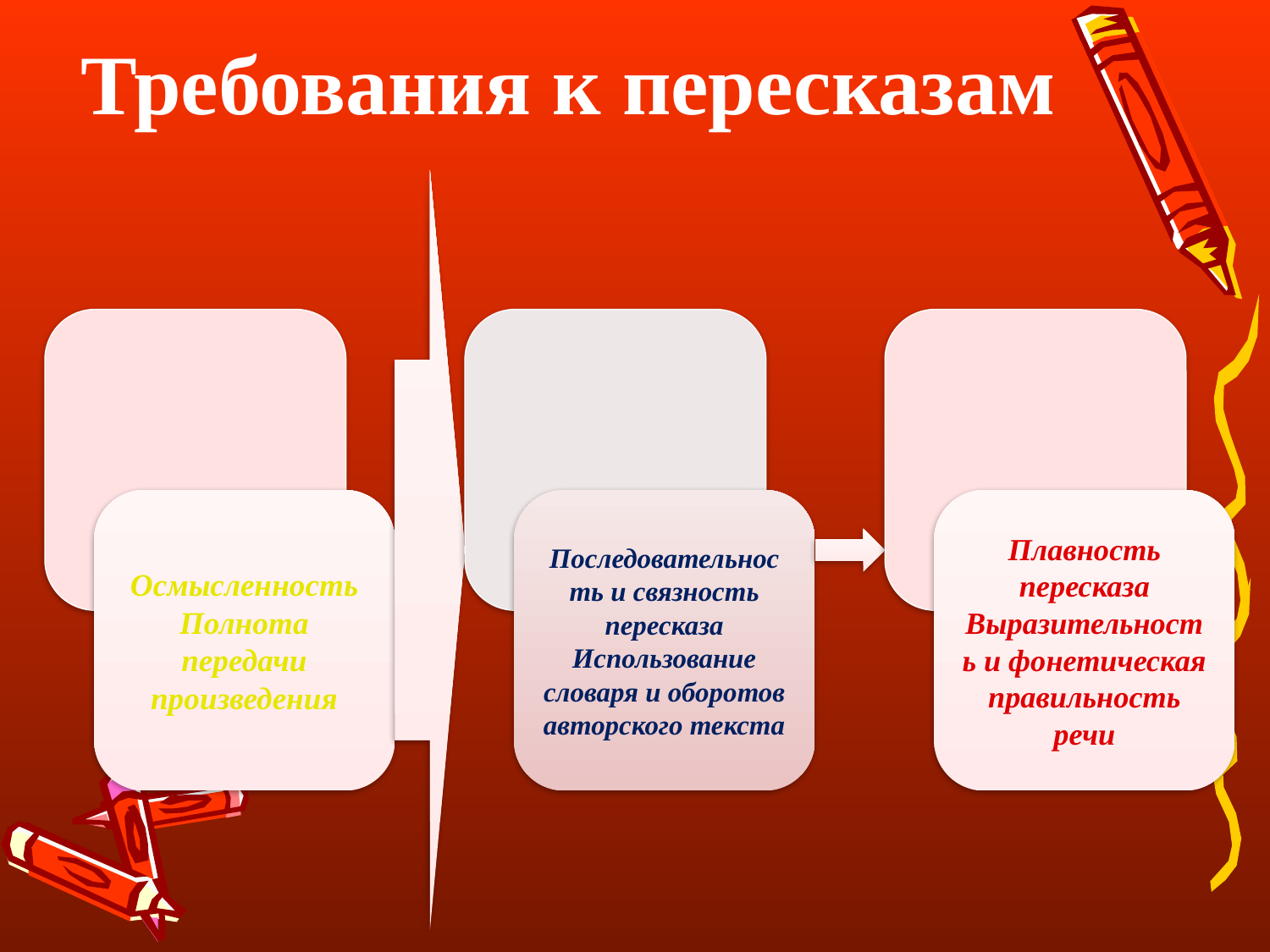

Требования к пересказам
Осмысленность
Полнота передачи произведения
Использование словаря и оборотов авторского текста
Плавность пересказа
Выразительность и фонетическая правильность речи
Последовательность и связность пересказа